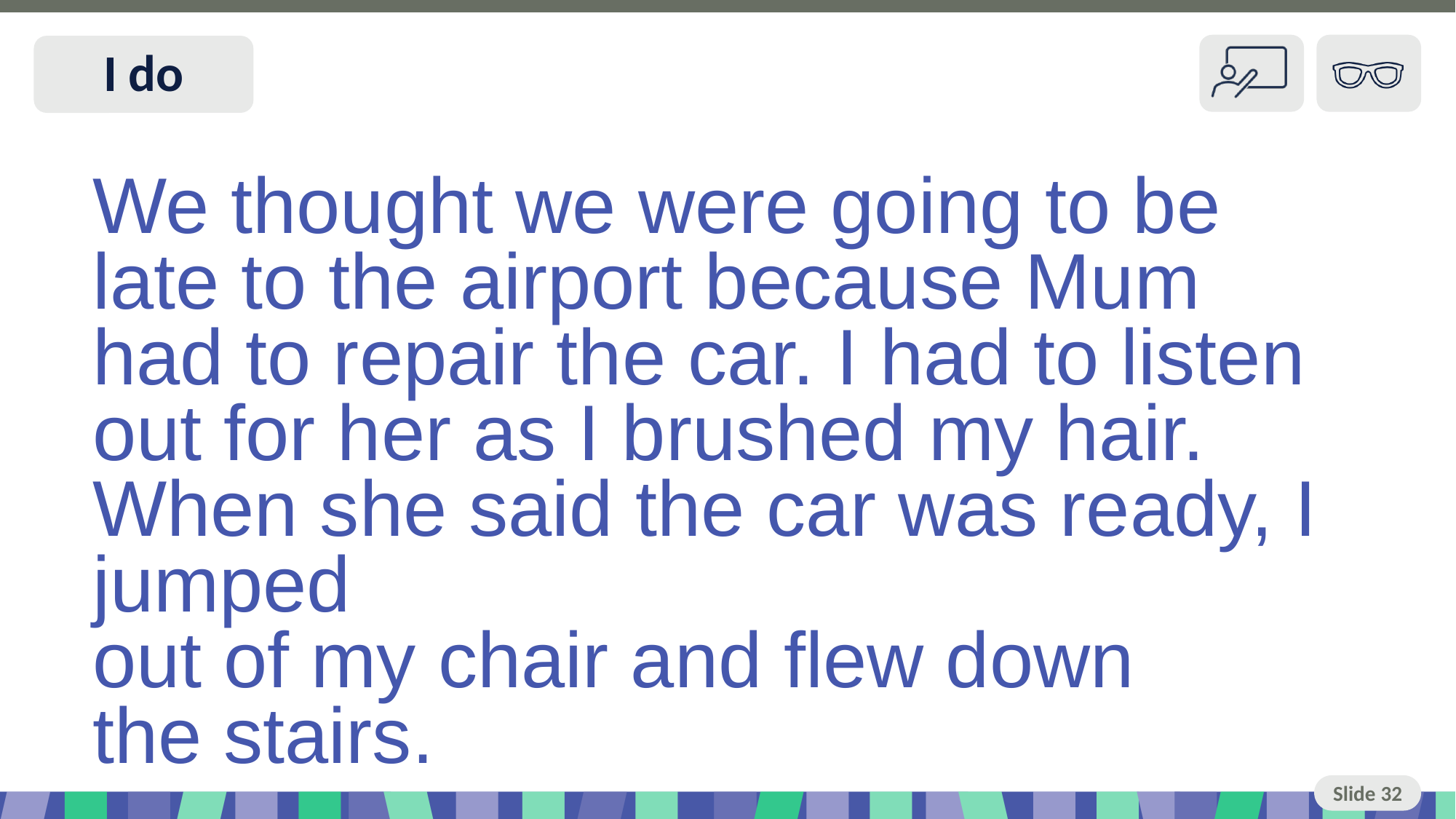

Slide 32 I do
We thought we were going to be late to the airport because Mum had to repair the car. I had to listen out for her as I brushed my hair. When she said the car was ready, I jumped
out of my chair and flew down
the stairs.